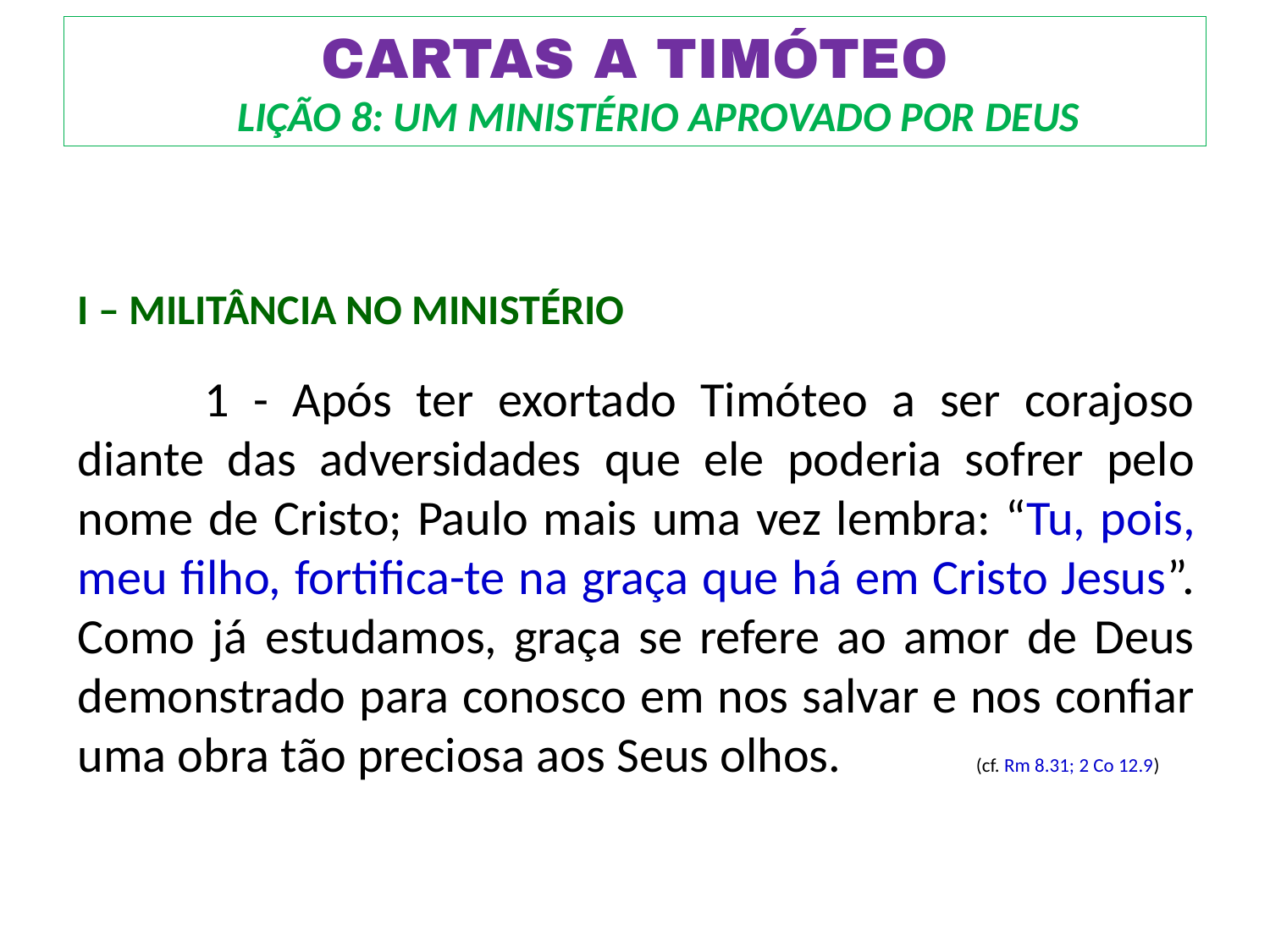

# CARTAS A TIMÓTEO LIÇÃO 8: UM MINISTÉRIO APROVADO POR DEUS
I – MILITÂNCIA NO MINISTÉRIO

	1 - Após ter exortado Timóteo a ser corajoso diante das adversidades que ele poderia sofrer pelo nome de Cristo; Paulo mais uma vez lembra: “Tu, pois, meu filho, fortifica-te na graça que há em Cristo Jesus”. Como já estudamos, graça se refere ao amor de Deus demonstrado para conosco em nos salvar e nos confiar uma obra tão preciosa aos Seus olhos.	 (cf. Rm 8.31; 2 Co 12.9)